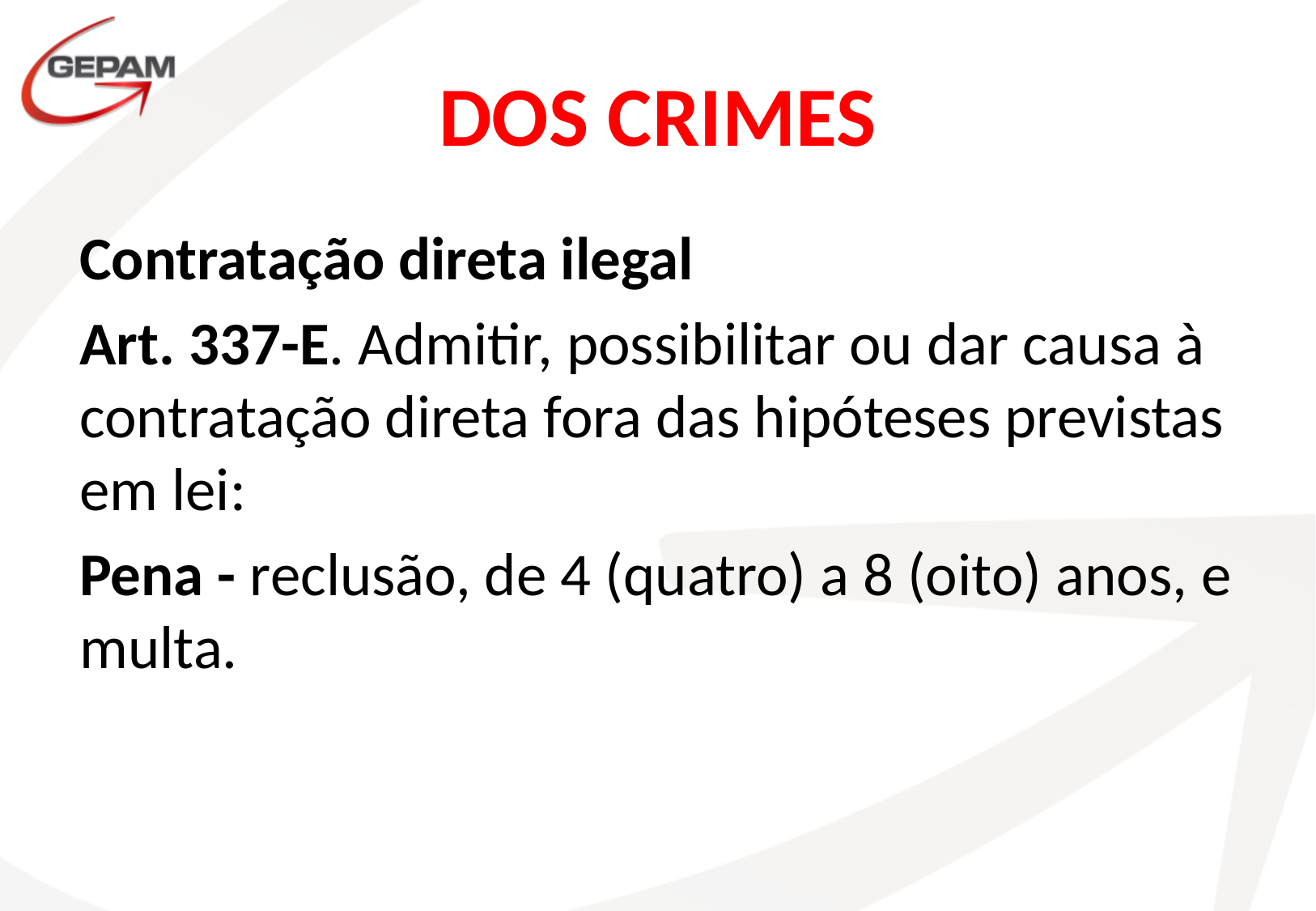

# DOS CRIMES
Contratação direta ilegal
Art. 337-E. Admitir, possibilitar ou dar causa à contratação direta fora das hipóteses previstas em lei:
Pena - reclusão, de 4 (quatro) a 8 (oito) anos, e multa.